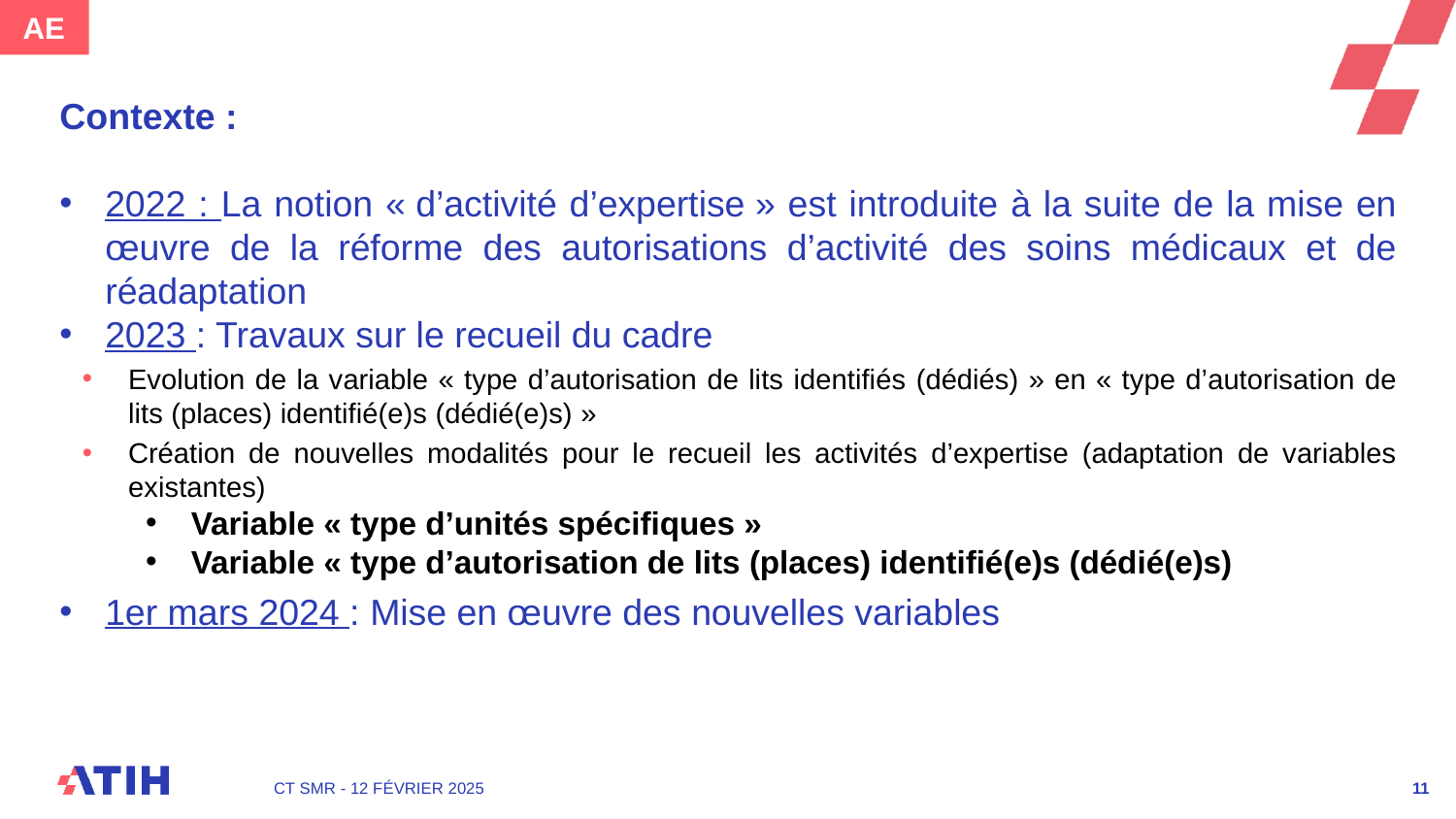

AE
Contexte :

2022 : La notion « d’activité d’expertise » est introduite à la suite de la mise en œuvre de la réforme des autorisations d’activité des soins médicaux et de réadaptation
2023 : Travaux sur le recueil du cadre
Evolution de la variable « type d’autorisation de lits identifiés (dédiés) » en « type d’autorisation de lits (places) identifié(e)s (dédié(e)s) »
Création de nouvelles modalités pour le recueil les activités d’expertise (adaptation de variables existantes)
Variable « type d’unités spécifiques »
Variable « type d’autorisation de lits (places) identifié(e)s (dédié(e)s)
1er mars 2024 : Mise en œuvre des nouvelles variables
CT SMR - 12 février 2025